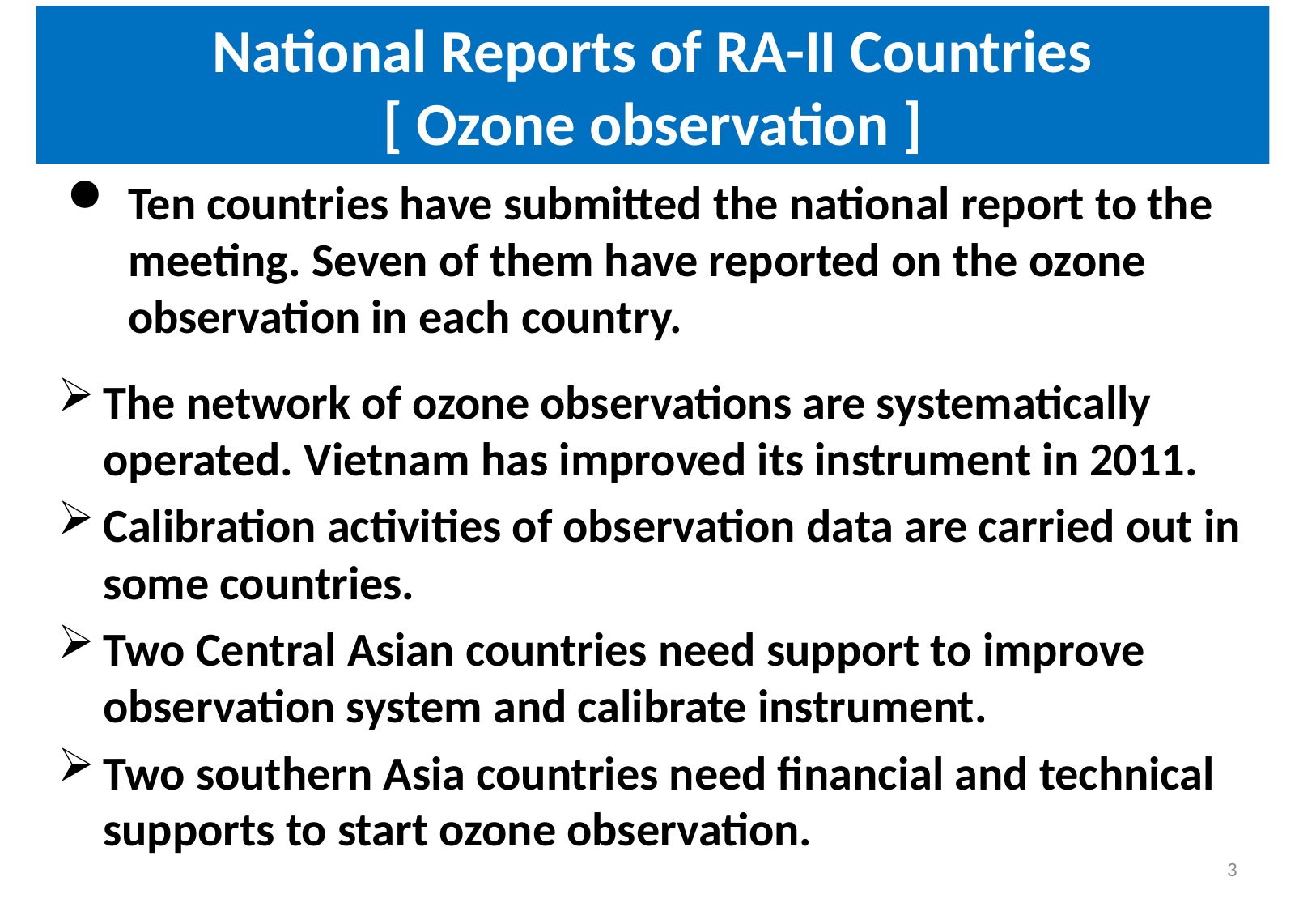

National Reports of RA-II Countries
[ Ozone observation ]
Ten countries have submitted the national report to the meeting. Seven of them have reported on the ozone observation in each country.
The network of ozone observations are systematically operated. Vietnam has improved its instrument in 2011.
Calibration activities of observation data are carried out in some countries.
Two Central Asian countries need support to improve observation system and calibrate instrument.
Two southern Asia countries need financial and technical supports to start ozone observation.
3